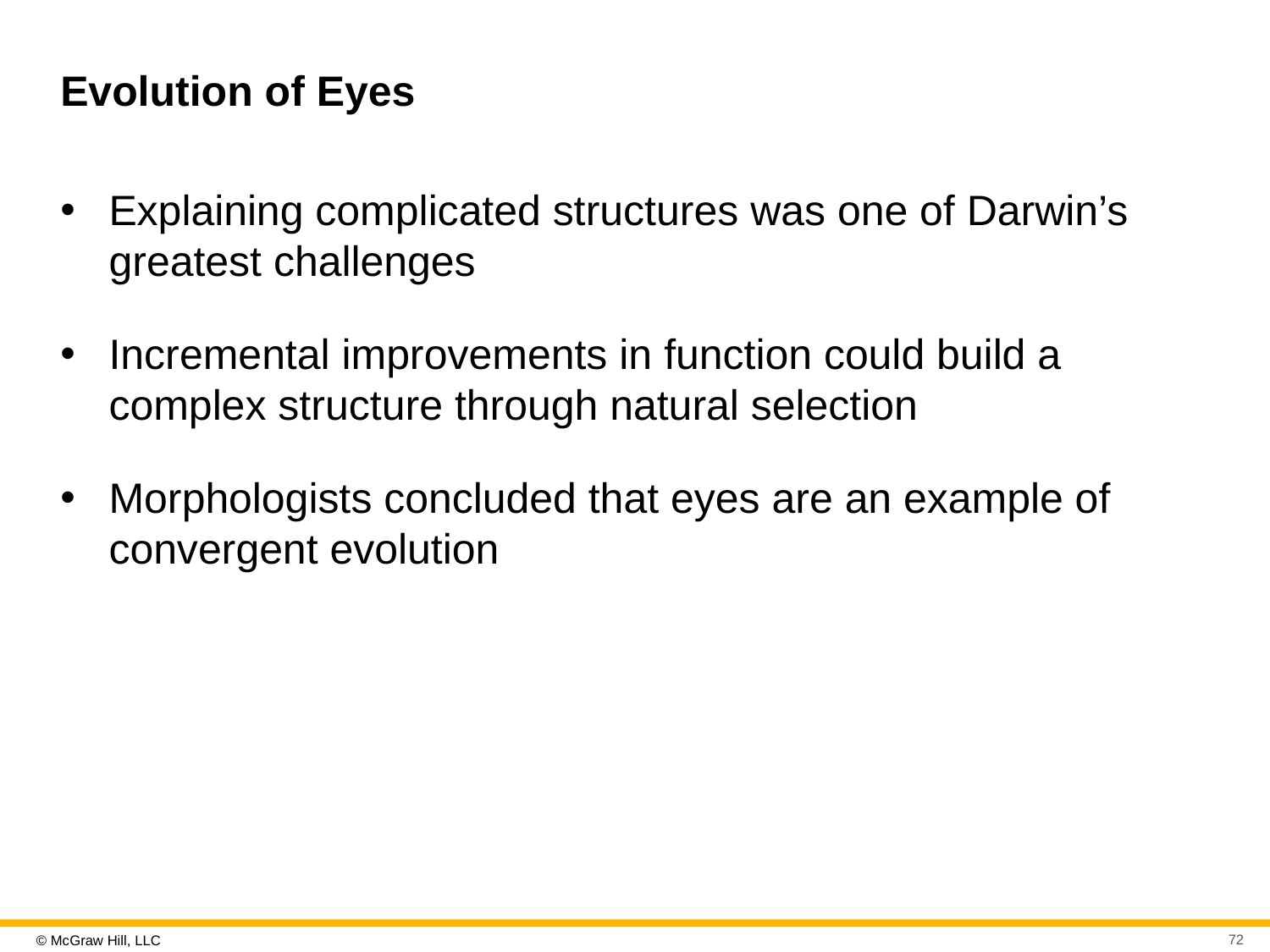

# Evolution of Eyes
Explaining complicated structures was one of Darwin’s greatest challenges
Incremental improvements in function could build a complex structure through natural selection
Morphologists concluded that eyes are an example of convergent evolution
72